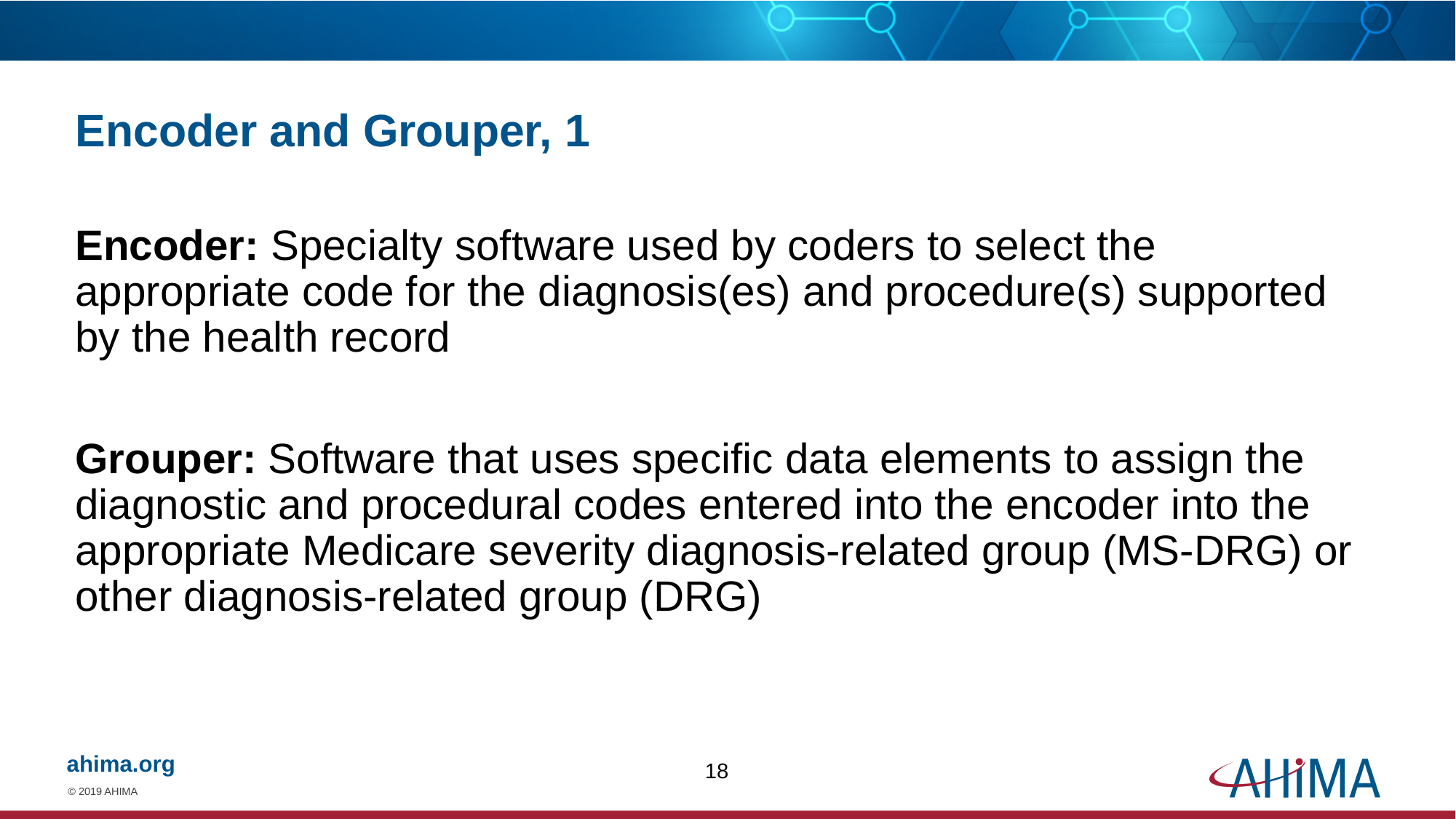

# Encoder and Grouper, 1
Encoder: Specialty software used by coders to select the appropriate code for the diagnosis(es) and procedure(s) supported by the health record

Grouper: Software that uses specific data elements to assign the diagnostic and procedural codes entered into the encoder into the appropriate Medicare severity diagnosis-related group (MS-DRG) or other diagnosis-related group (DRG)